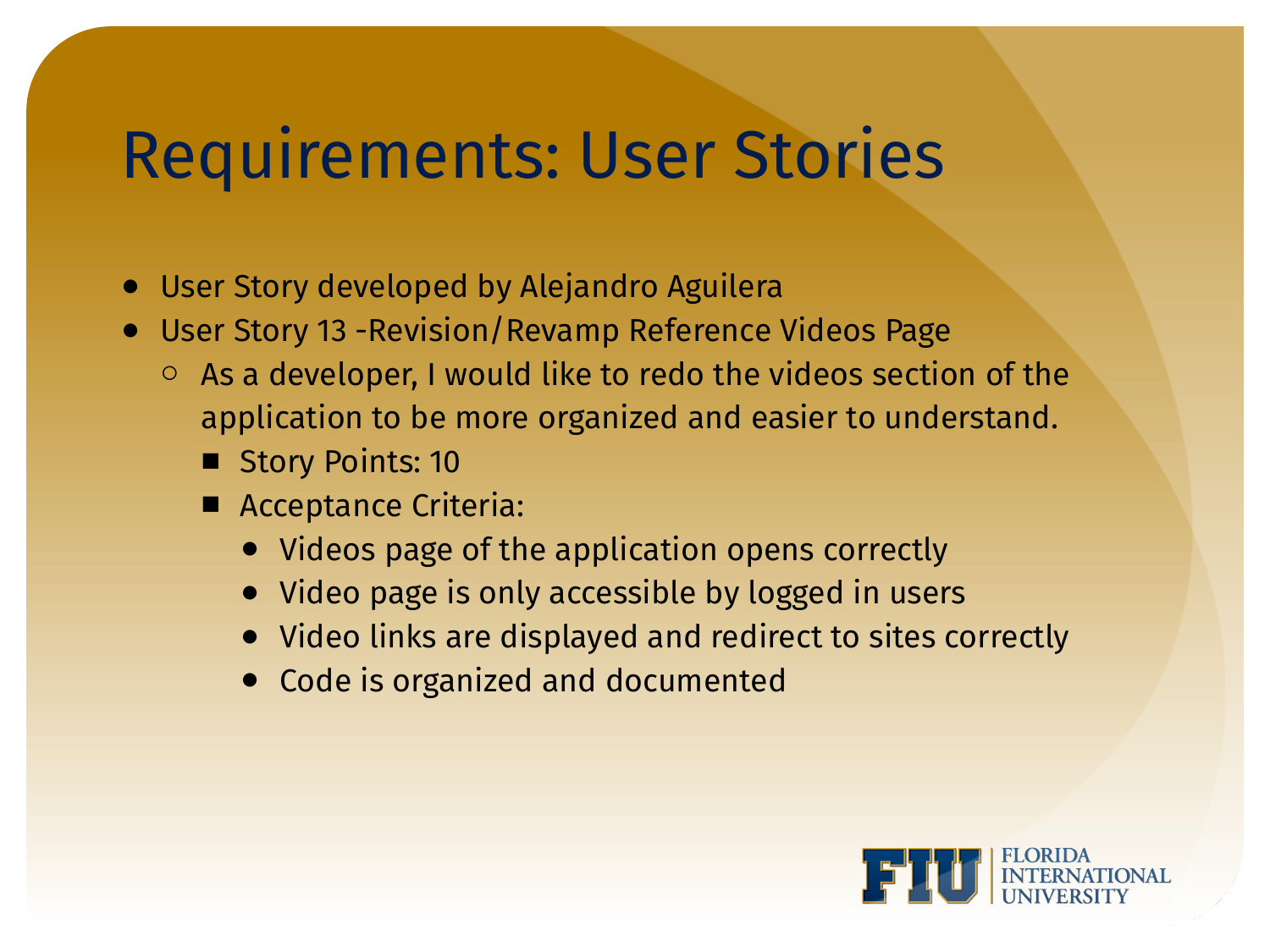

# Requirements: User Stories
User Story developed by Alejandro Aguilera
User Story 13 -Revision/Revamp Reference Videos Page
As a developer, I would like to redo the videos section of the application to be more organized and easier to understand.
Story Points: 10
Acceptance Criteria:
Videos page of the application opens correctly
Video page is only accessible by logged in users
Video links are displayed and redirect to sites correctly
Code is organized and documented